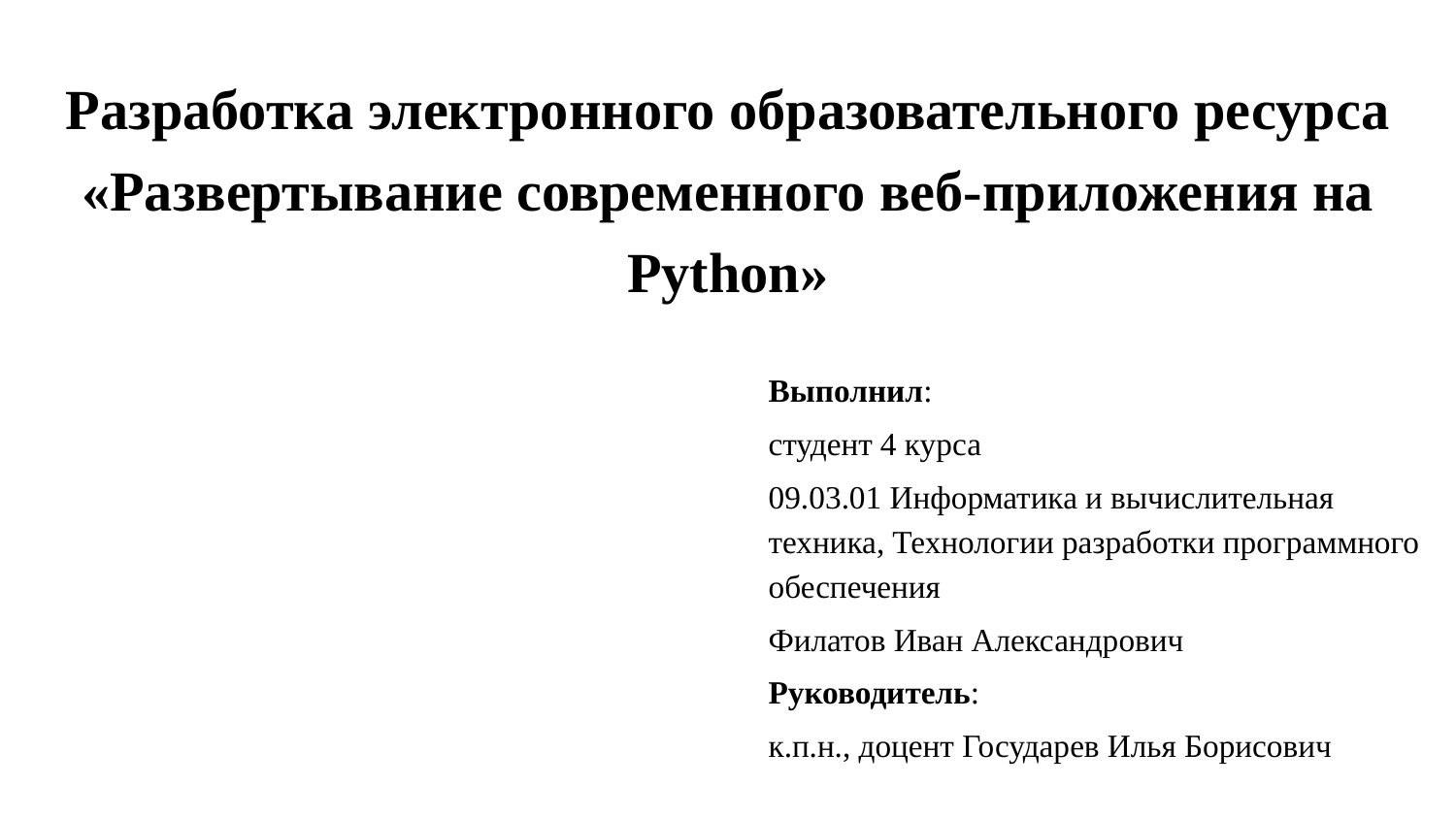

# Разработка электронного образовательного ресурса «Развертывание современного веб-приложения на Python»
Выполнил:
студент 4 курса
09.03.01 Информатика и вычислительная техника, Технологии разработки программного  обеспечения
Филатов Иван Александрович
Руководитель:
к.п.н., доцент Государев Илья Борисович